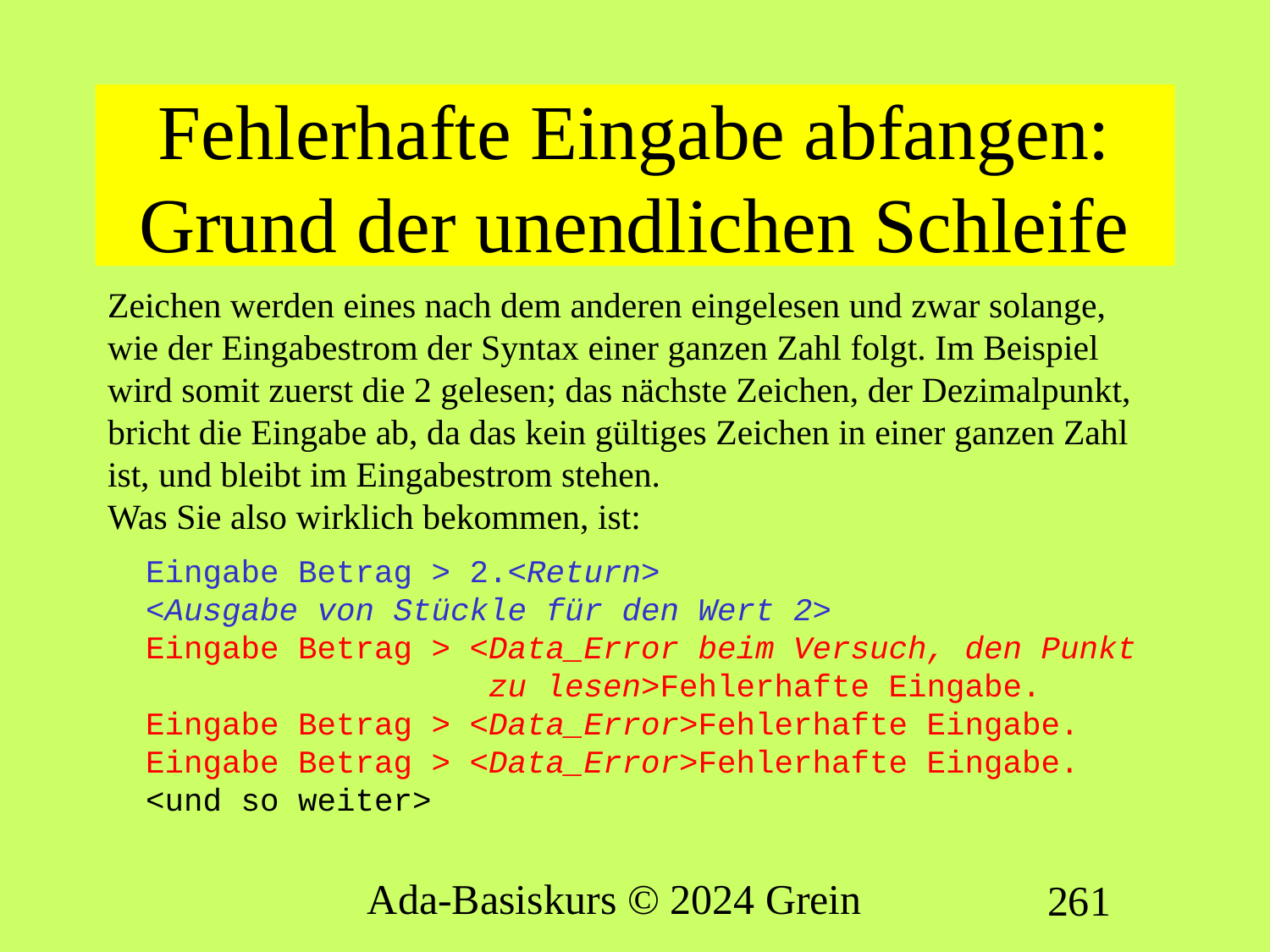

# Fehlerhafte Eingabe abfangen: Grund der unendlichen Schleife
Zeichen werden eines nach dem anderen eingelesen und zwar solange, wie der Eingabestrom der Syntax einer ganzen Zahl folgt. Im Beispiel wird somit zuerst die 2 gelesen; das nächste Zeichen, der Dezimalpunkt, bricht die Eingabe ab, da das kein gültiges Zeichen in einer ganzen Zahl ist, und bleibt im Eingabestrom stehen.
Was Sie also wirklich bekommen, ist:
  Eingabe Betrag > 2.<Return>
  <Ausgabe von Stückle für den Wert 2>
  Eingabe Betrag > <Data_Error beim Versuch, den Punkt
                    zu lesen>Fehlerhafte Eingabe.
  Eingabe Betrag > <Data_Error>Fehlerhafte Eingabe.
  Eingabe Betrag > <Data_Error>Fehlerhafte Eingabe.
  <und so weiter>
Ada-Basiskurs © 2024 Grein
261